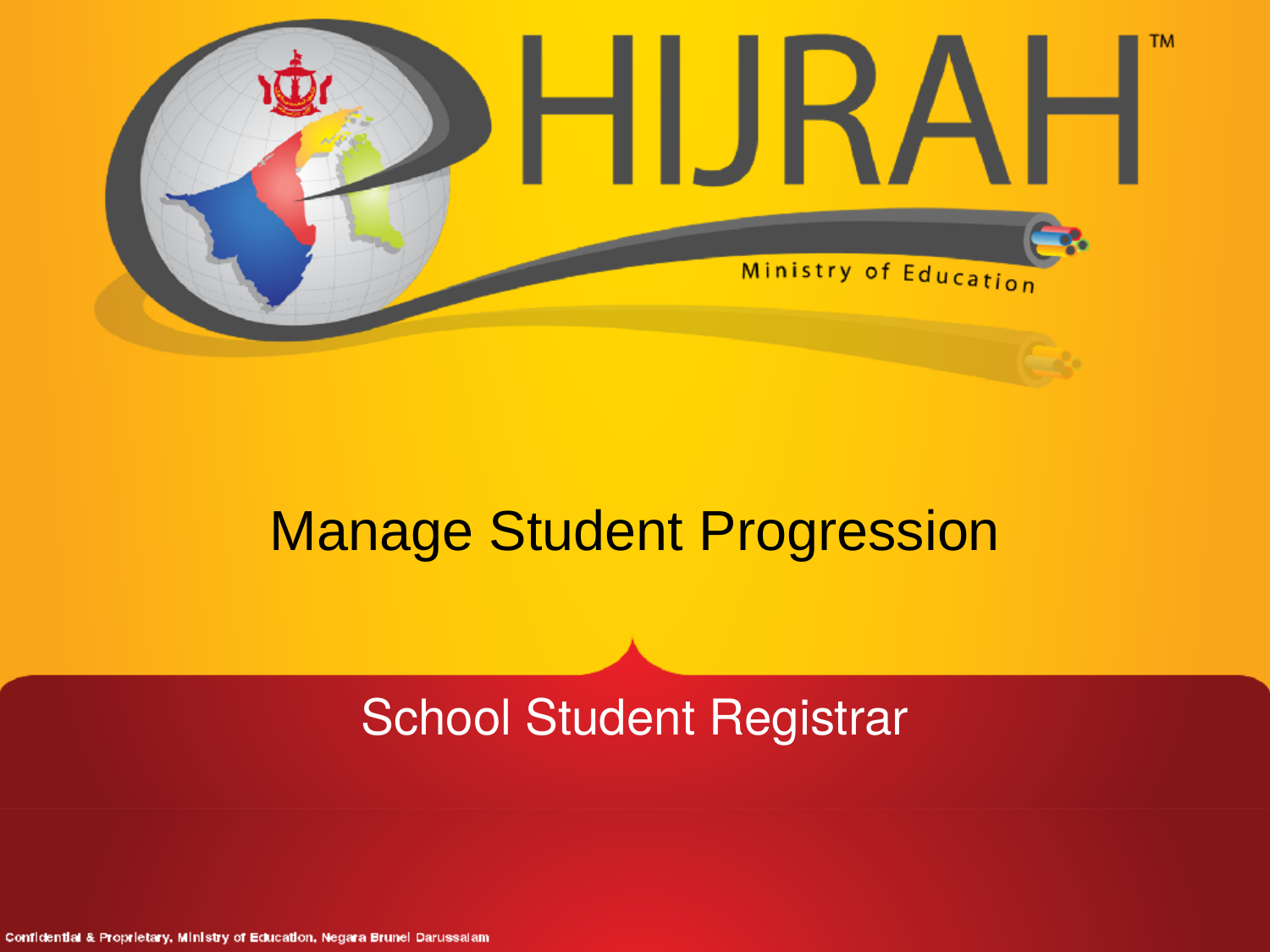

# Manage Student Progression
School Student Registrar